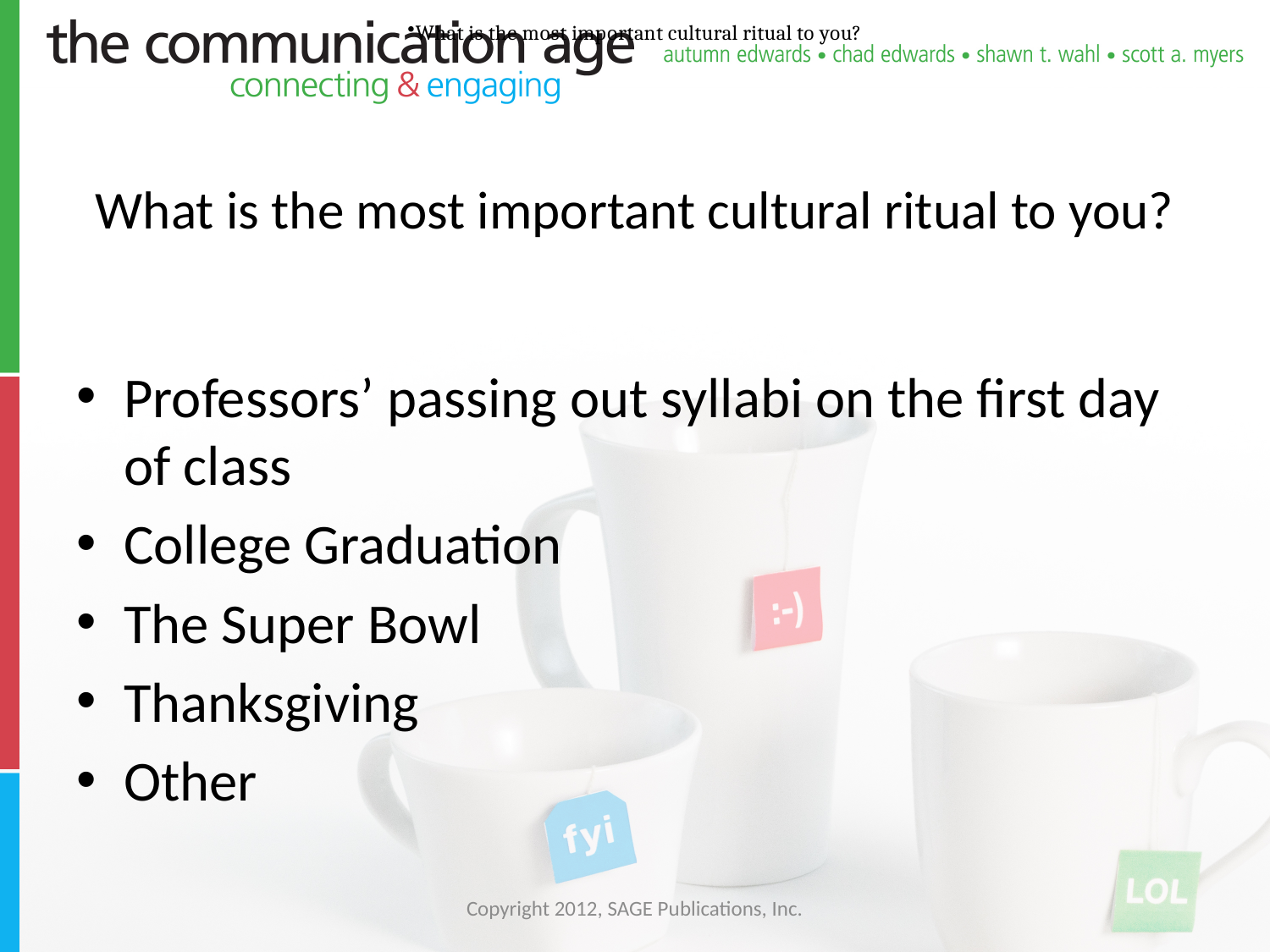

What is the most important cultural ritual to you?
# What is the most important cultural ritual to you?
Professors’ passing out syllabi on the first day of class
College Graduation
The Super Bowl
Thanksgiving
Other

Copyright 2012, SAGE Publications, Inc.